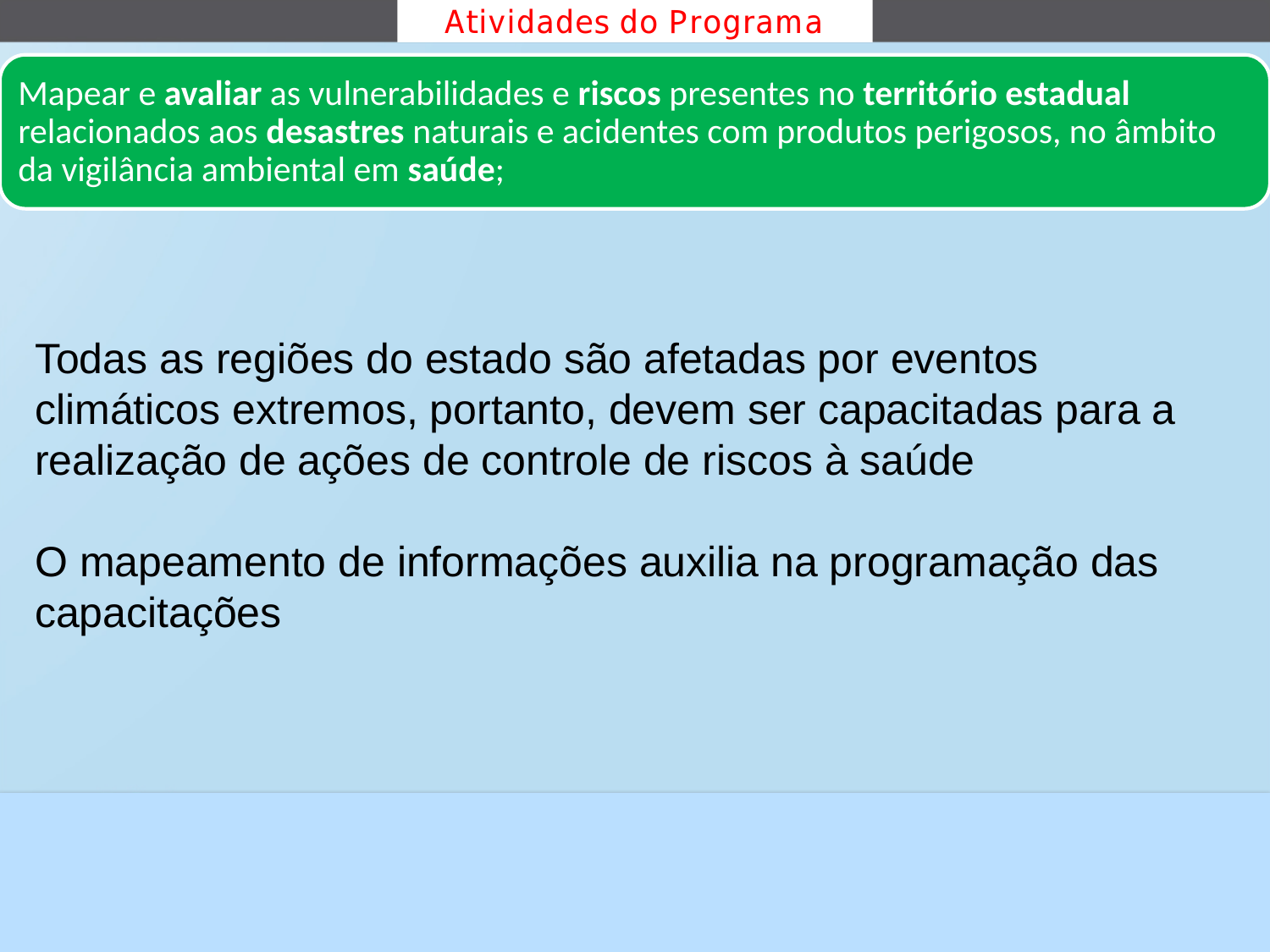

Atividades do Programa
Mapear e avaliar as vulnerabilidades e riscos presentes no território estadual relacionados aos desastres naturais e acidentes com produtos perigosos, no âmbito da vigilância ambiental em saúde;

Todas as regiões do estado são afetadas por eventos climáticos extremos, portanto, devem ser capacitadas para a realização de ações de controle de riscos à saúde

O mapeamento de informações auxilia na programação das capacitações